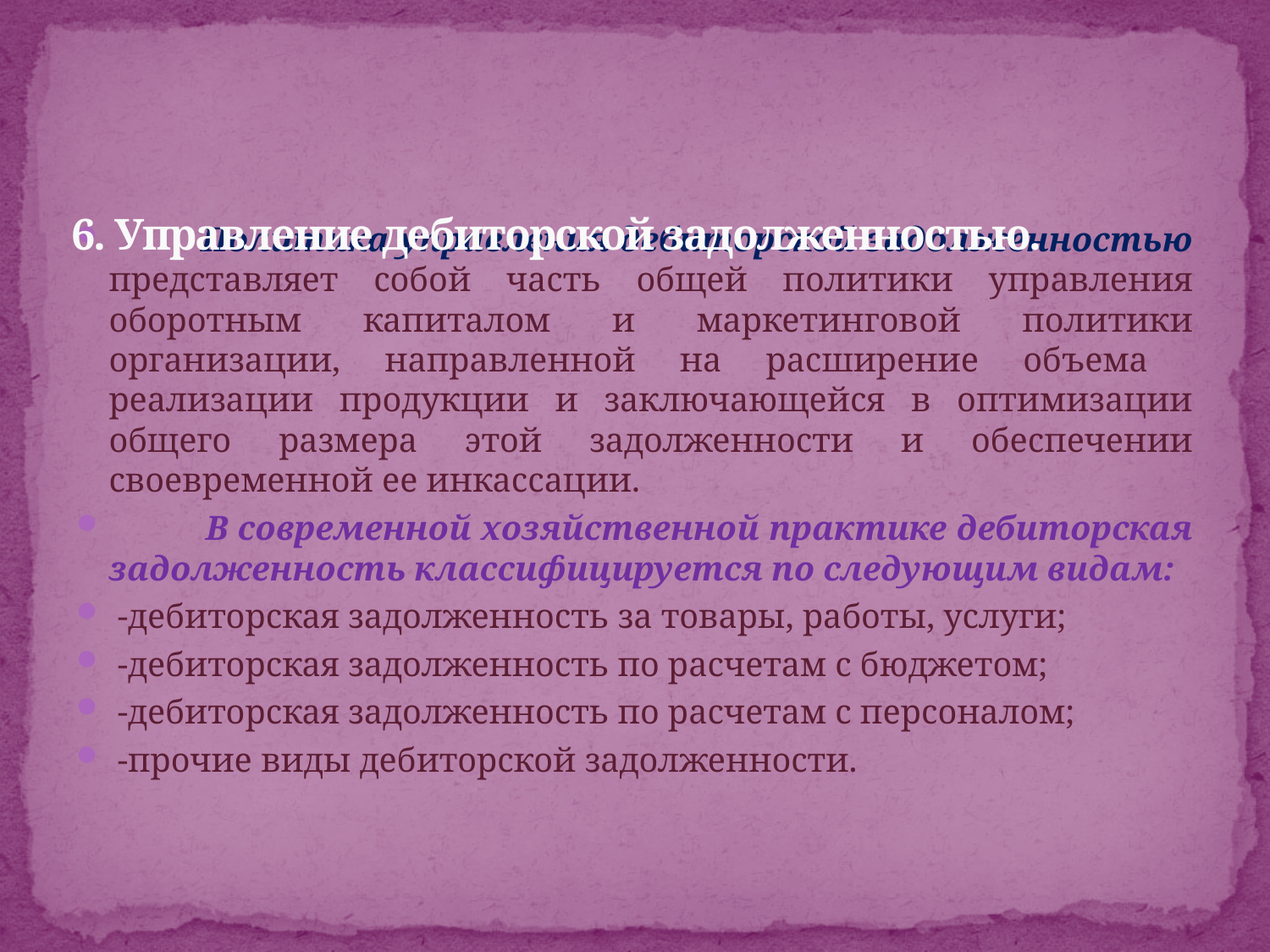

# 6. Управление дебиторской задолженностью.
         Политика управления дебиторской задолженностью представляет собой часть общей политики управления оборотным капиталом и маркетинговой политики организации, направленной на расширение объема  реализации продукции и заключающейся в оптимизации общего размера этой задолженности и обеспечении своевременной ее инкассации.
          В современной хозяйственной практике дебиторская задолженность классифицируется по следующим видам:
 -дебиторская задолженность за товары, работы, услуги;
 -дебиторская задолженность по расчетам с бюджетом;
 -дебиторская задолженность по расчетам с персоналом;
 -прочие виды дебиторской задолженности.